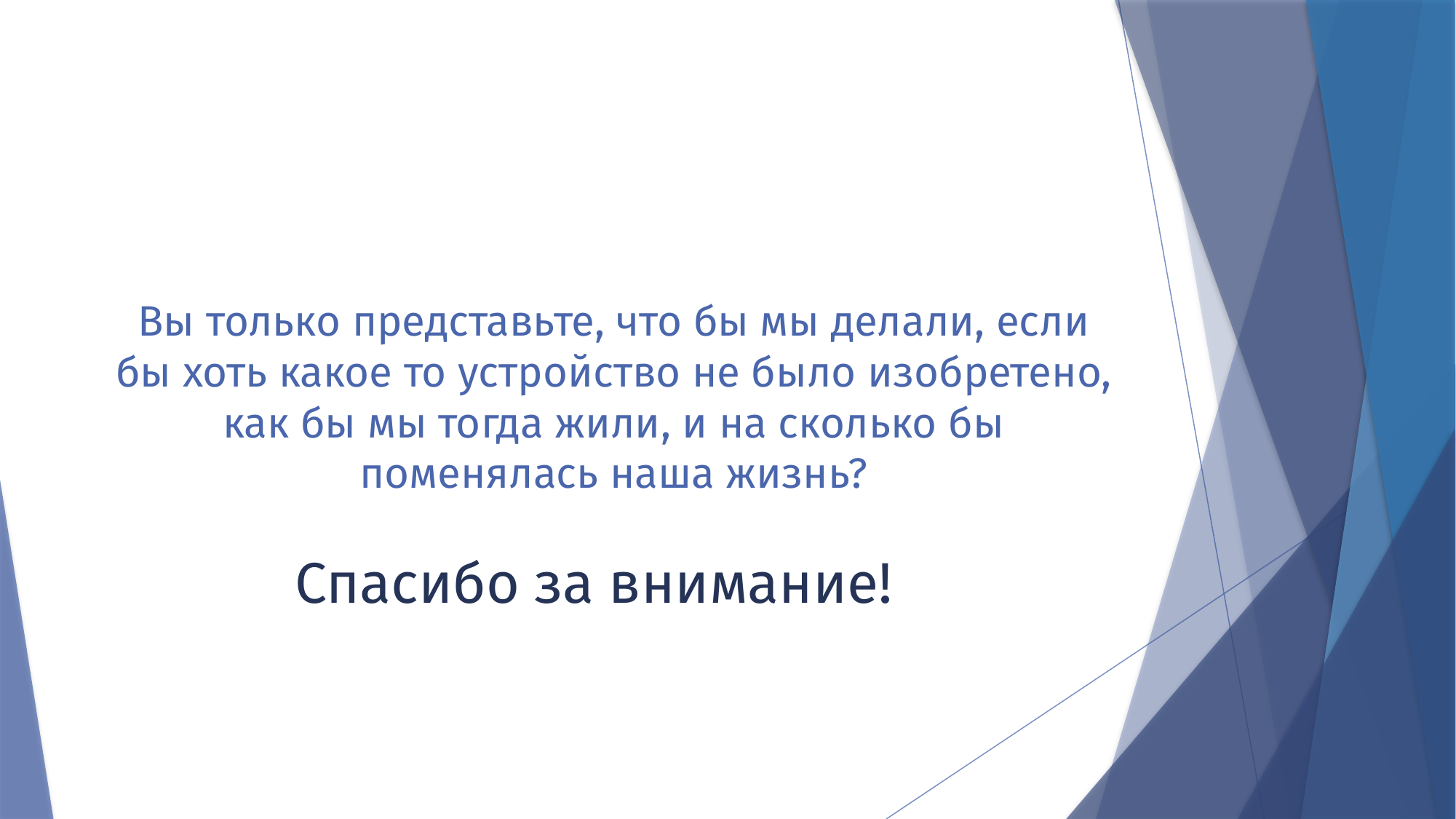

# Вы только представьте, что бы мы делали, если бы хоть какое то устройство не было изобретено, как бы мы тогда жили, и на сколько бы поменялась наша жизнь?
Спасибо за внимание!